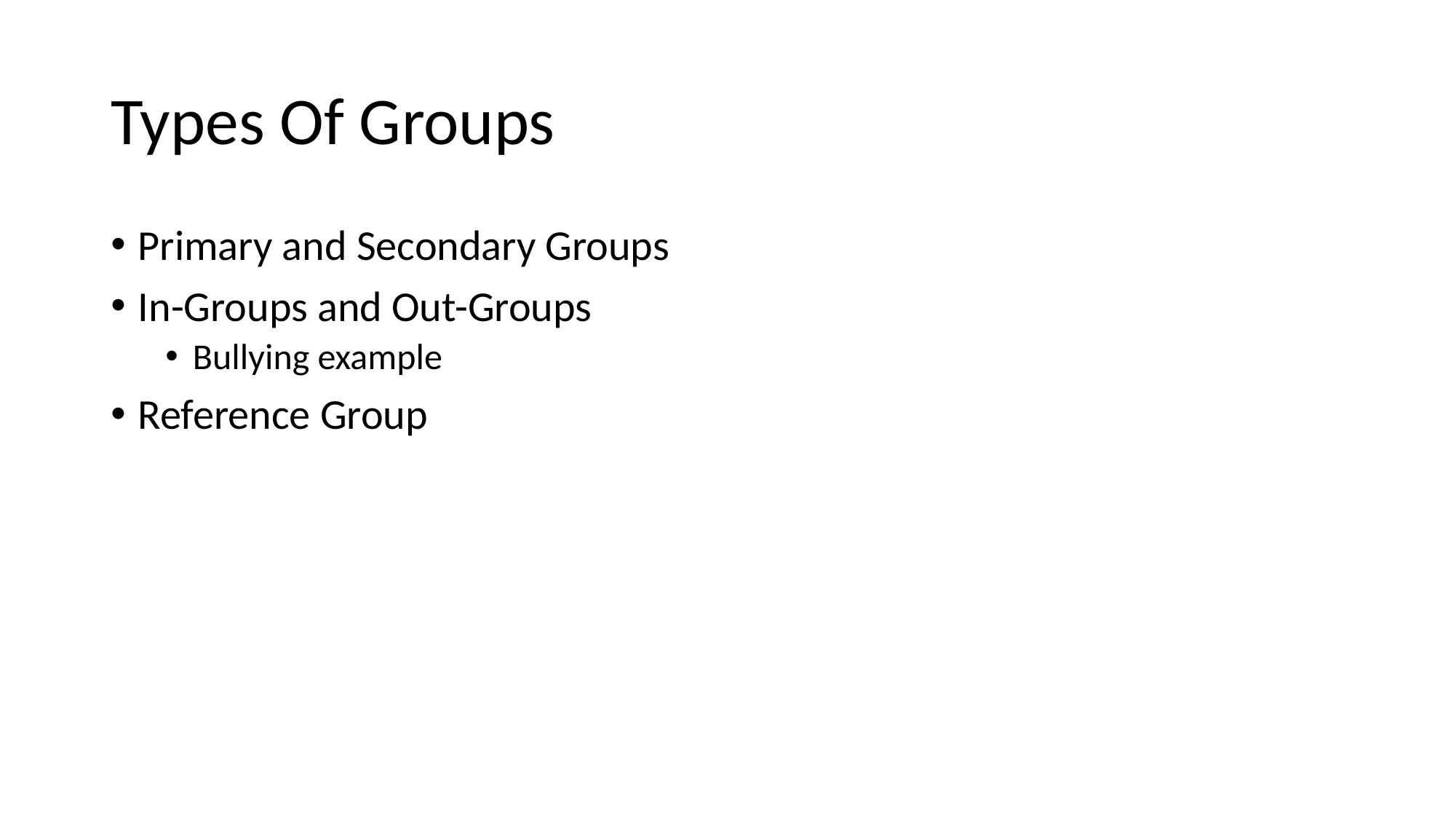

# Types Of Groups
Primary and Secondary Groups
In-Groups and Out-Groups
Bullying example
Reference Group